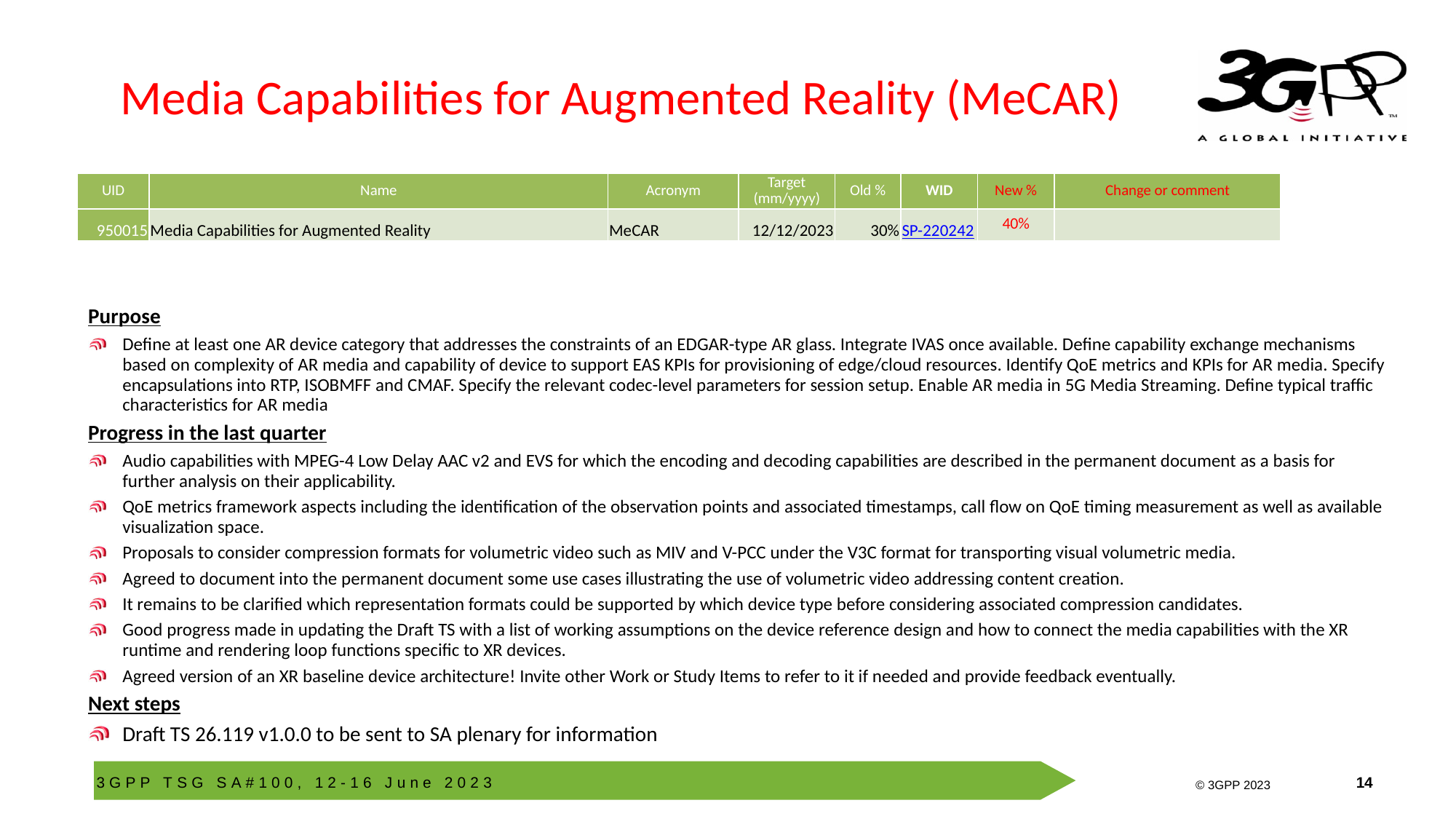

# Media Capabilities for Augmented Reality (MeCAR)
| UID | Name | Acronym | Target (mm/yyyy) | Old % | WID | New % | Change or comment |
| --- | --- | --- | --- | --- | --- | --- | --- |
| 950015 | Media Capabilities for Augmented Reality | MeCAR | 12/12/2023 | 30% | SP-220242 | 40% |  |
Purpose
Define at least one AR device category that addresses the constraints of an EDGAR-type AR glass. Integrate IVAS once available. Define capability exchange mechanisms based on complexity of AR media and capability of device to support EAS KPIs for provisioning of edge/cloud resources. Identify QoE metrics and KPIs for AR media. Specify encapsulations into RTP, ISOBMFF and CMAF. Specify the relevant codec-level parameters for session setup. Enable AR media in 5G Media Streaming. Define typical traffic characteristics for AR media
Progress in the last quarter
Audio capabilities with MPEG-4 Low Delay AAC v2 and EVS for which the encoding and decoding capabilities are described in the permanent document as a basis for further analysis on their applicability.
QoE metrics framework aspects including the identification of the observation points and associated timestamps, call flow on QoE timing measurement as well as available visualization space.
Proposals to consider compression formats for volumetric video such as MIV and V-PCC under the V3C format for transporting visual volumetric media.
Agreed to document into the permanent document some use cases illustrating the use of volumetric video addressing content creation.
It remains to be clarified which representation formats could be supported by which device type before considering associated compression candidates.
Good progress made in updating the Draft TS with a list of working assumptions on the device reference design and how to connect the media capabilities with the XR runtime and rendering loop functions specific to XR devices.
Agreed version of an XR baseline device architecture! Invite other Work or Study Items to refer to it if needed and provide feedback eventually.
Next steps
Draft TS 26.119 v1.0.0 to be sent to SA plenary for information